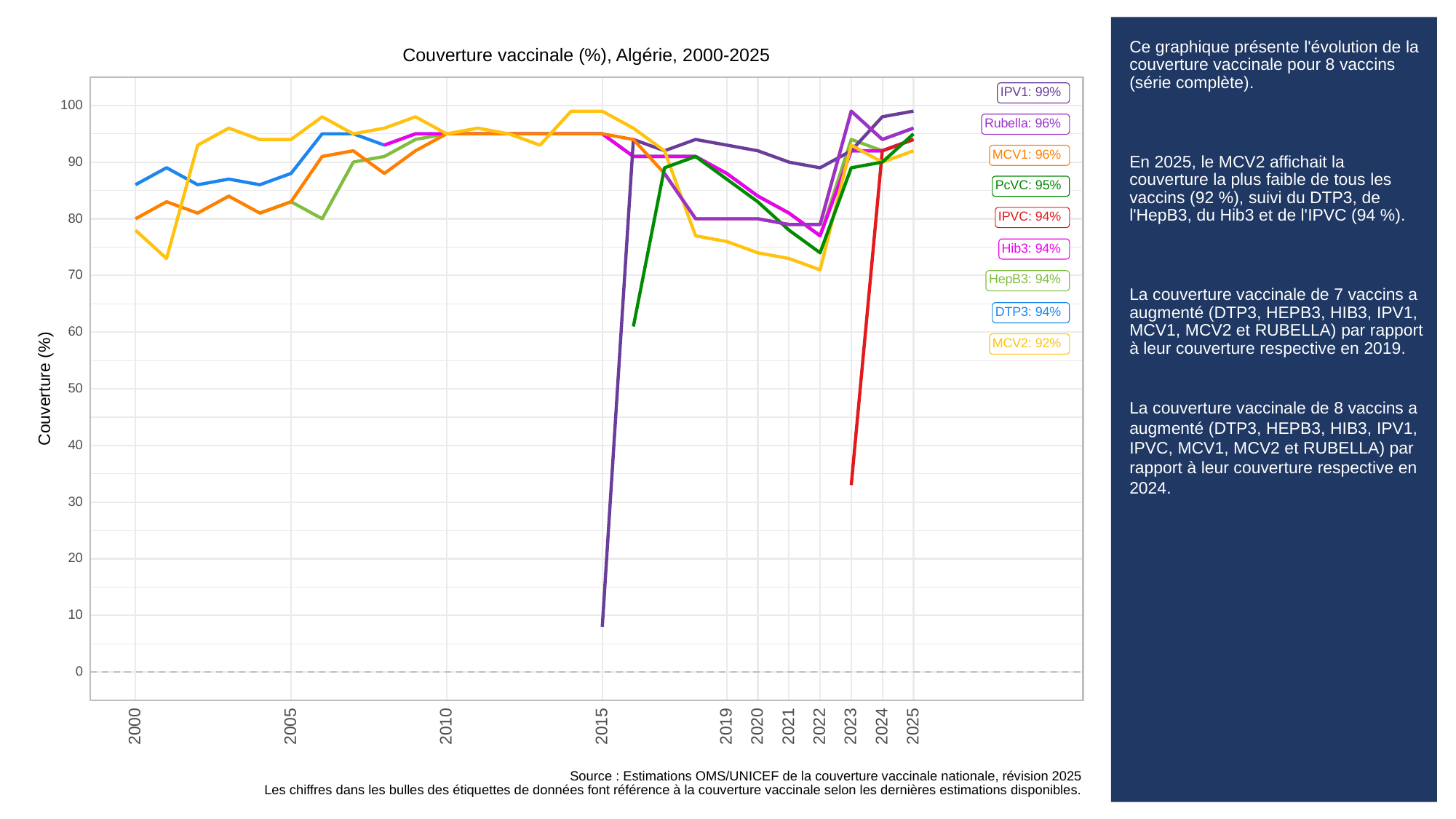

# Ce graphique présente l'évolution de la couverture vaccinale pour 8 vaccins (série complète).

En 2025, le MCV2 affichait la couverture la plus faible de tous les vaccins (92 %), suivi du DTP3, de l'HepB3, du Hib3 et de l'IPVC (94 %).

La couverture vaccinale de 7 vaccins a augmenté (DTP3, HEPB3, HIB3, IPV1, MCV1, MCV2 et RUBELLA) par rapport à leur couverture respective en 2019.

La couverture vaccinale de 8 vaccins a augmenté (DTP3, HEPB3, HIB3, IPV1, IPVC, MCV1, MCV2 et RUBELLA) par rapport à leur couverture respective en 2024.

Couverture vaccinale (%), Algérie, 2000-2025

IPV1: 99%

100

Rubella: 96%

MCV1: 96%

90

PcVC: 95%

IPVC: 94%
80

Hib3: 94%

70

HepB3: 94%

DTP3: 94%
60

MCV2: 92%

Couverture (%)
50

40

30

20

10

0

2023
2000
2005
2010
2015
2019
2020
2021
2022
2024
2025
Source : Estimations OMS/UNICEF de la couverture vaccinale nationale, révision 2025
Les chiffres dans les bulles des étiquettes de données font référence à la couverture vaccinale selon les dernières estimations disponibles.